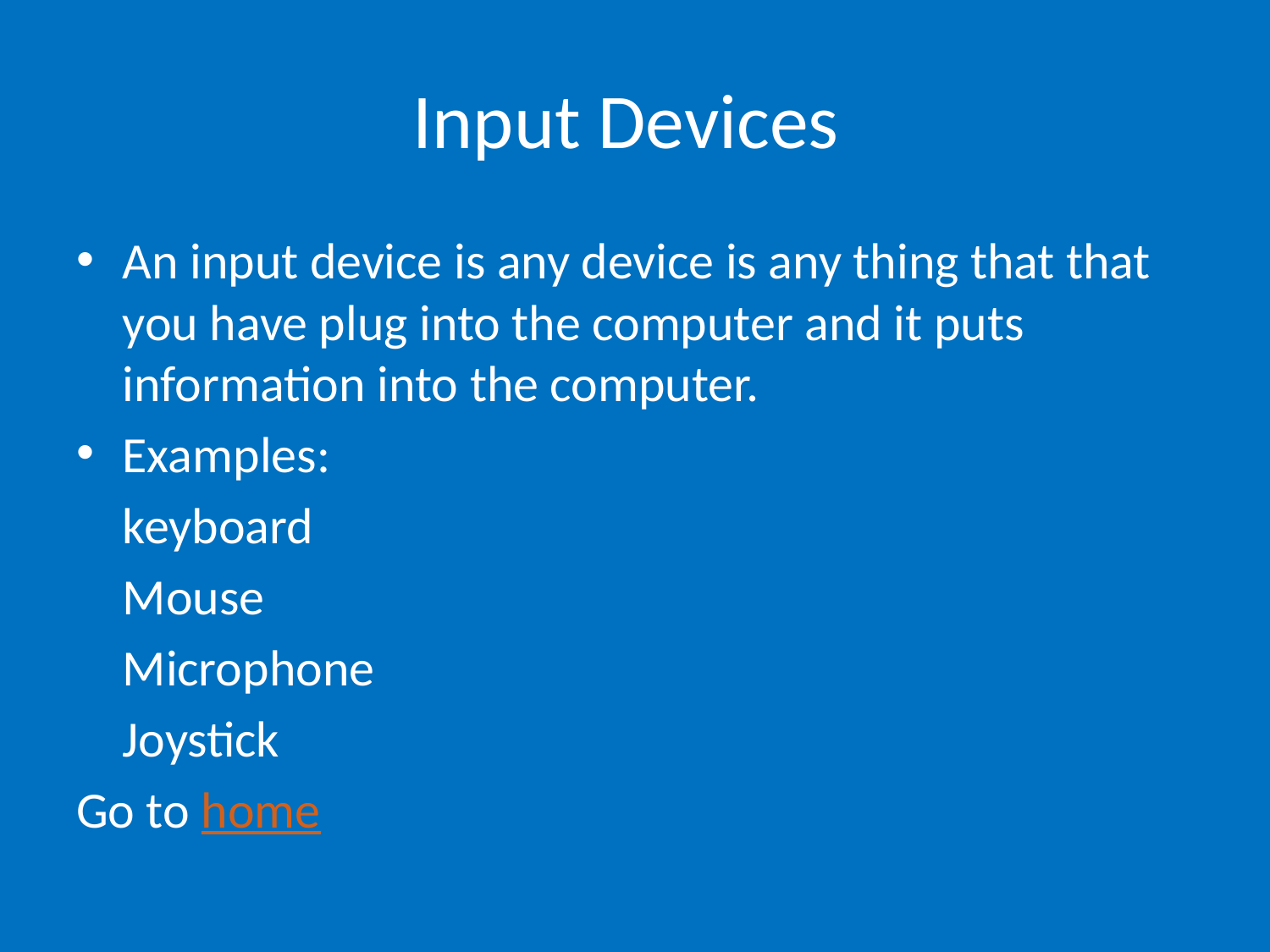

# Input Devices
An input device is any device is any thing that that you have plug into the computer and it puts information into the computer.
Examples:
	keyboard
	Mouse
	Microphone
	Joystick
Go to home